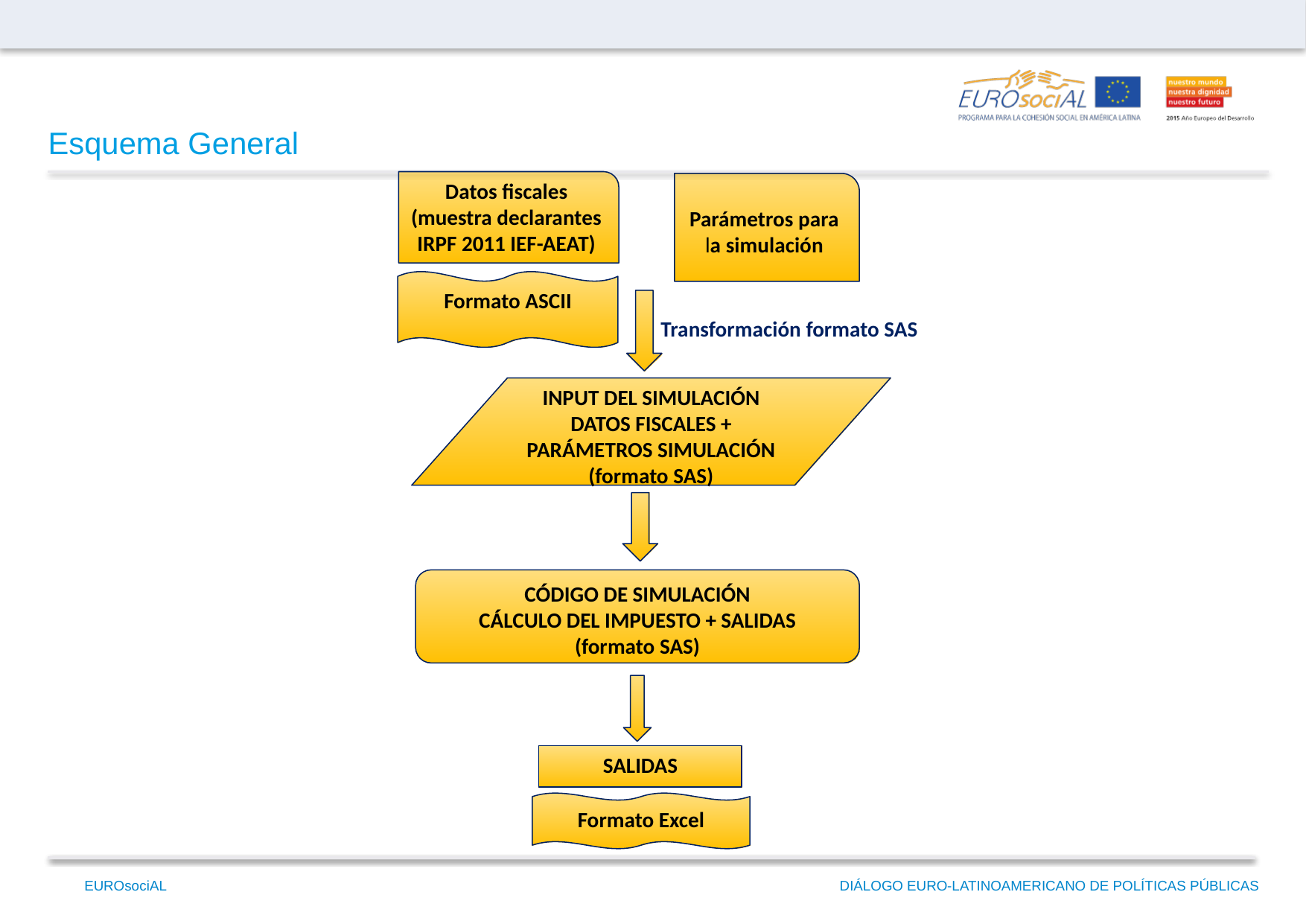

Esquema General
Datos fiscales
(muestra declarantes IRPF 2011 IEF-AEAT)

Parámetros para
la simulación
Formato ASCII

Transformación formato SAS
INPUT DEL SIMULACIÓN
DATOS FISCALES + PARÁMETROS SIMULACIÓN
(formato SAS)

CÓDIGO DE SIMULACIÓN
CÁLCULO DEL IMPUESTO + SALIDAS
(formato SAS)

SALIDAS
Formato Excel